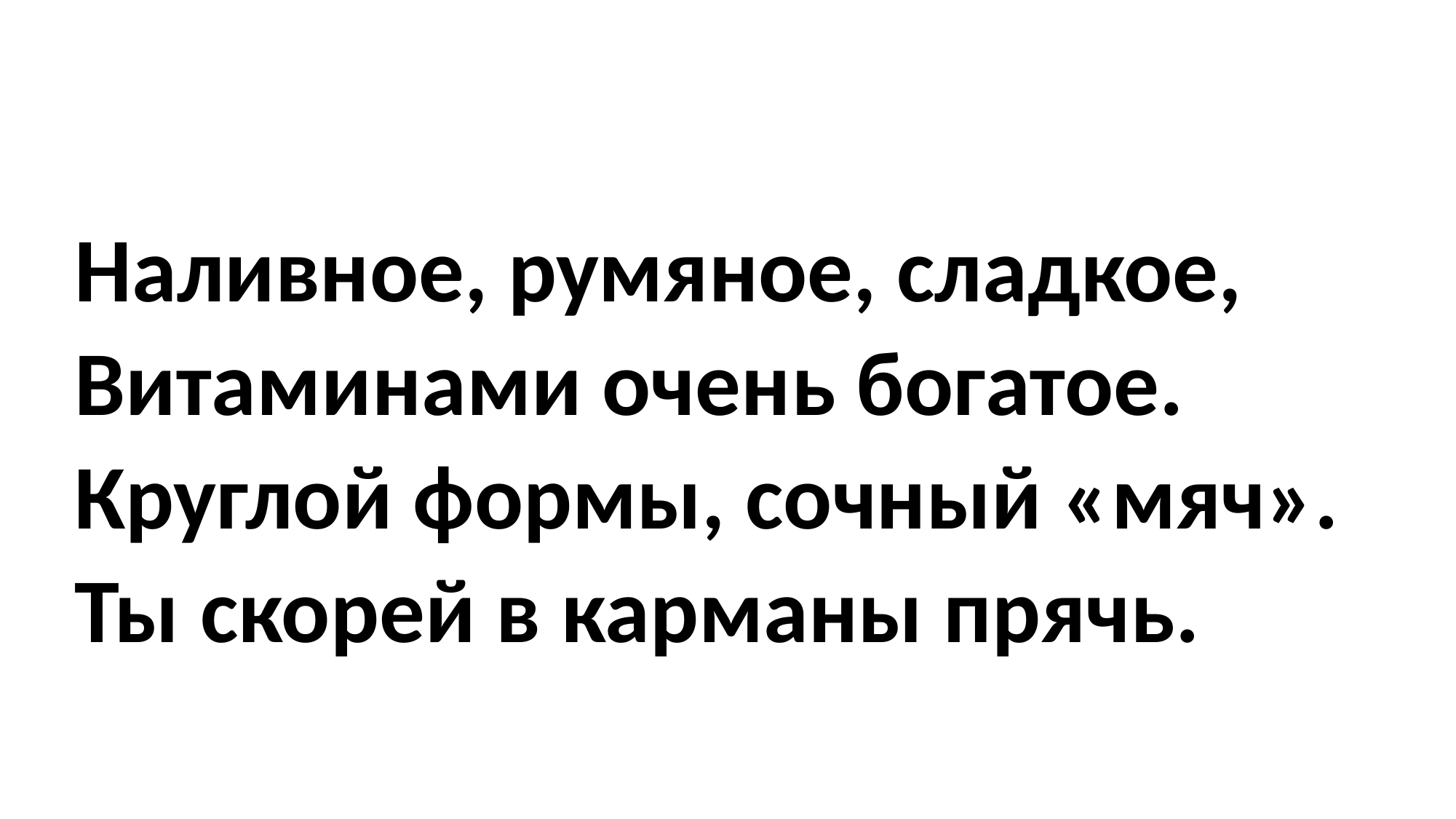

#
Наливное, румяное, сладкое,
Витаминами очень богатое.
Круглой формы, сочный «мяч».
Ты скорей в карманы прячь.